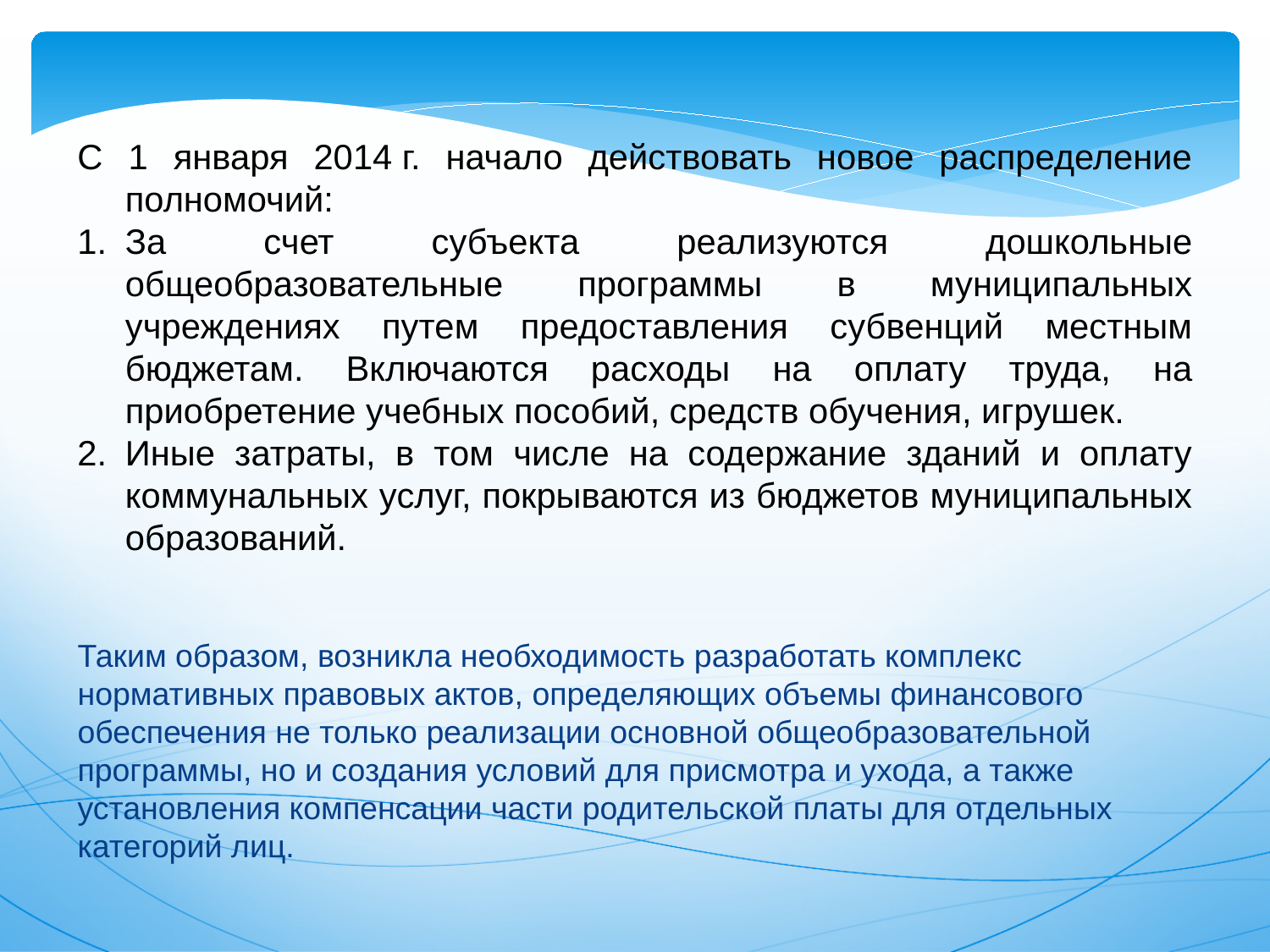

С 1 января 2014 г. начало действовать новое распределение полномочий:
За счет субъекта реализуются дошкольные общеобразовательные программы в муниципальных учреждениях путем предоставления субвенций местным бюджетам. Включаются расходы на оплату труда, на приобретение учебных пособий, средств обучения, игрушек.
Иные затраты, в том числе на содержание зданий и оплату коммунальных услуг, покрываются из бюджетов муниципальных образований.
Таким образом, возникла необходимость разработать комплекс нормативных правовых актов, определяющих объемы финансового обеспечения не только реализации основной общеобразовательной программы, но и создания условий для присмотра и ухода, а также установления компенсации части родительской платы для отдельных категорий лиц.